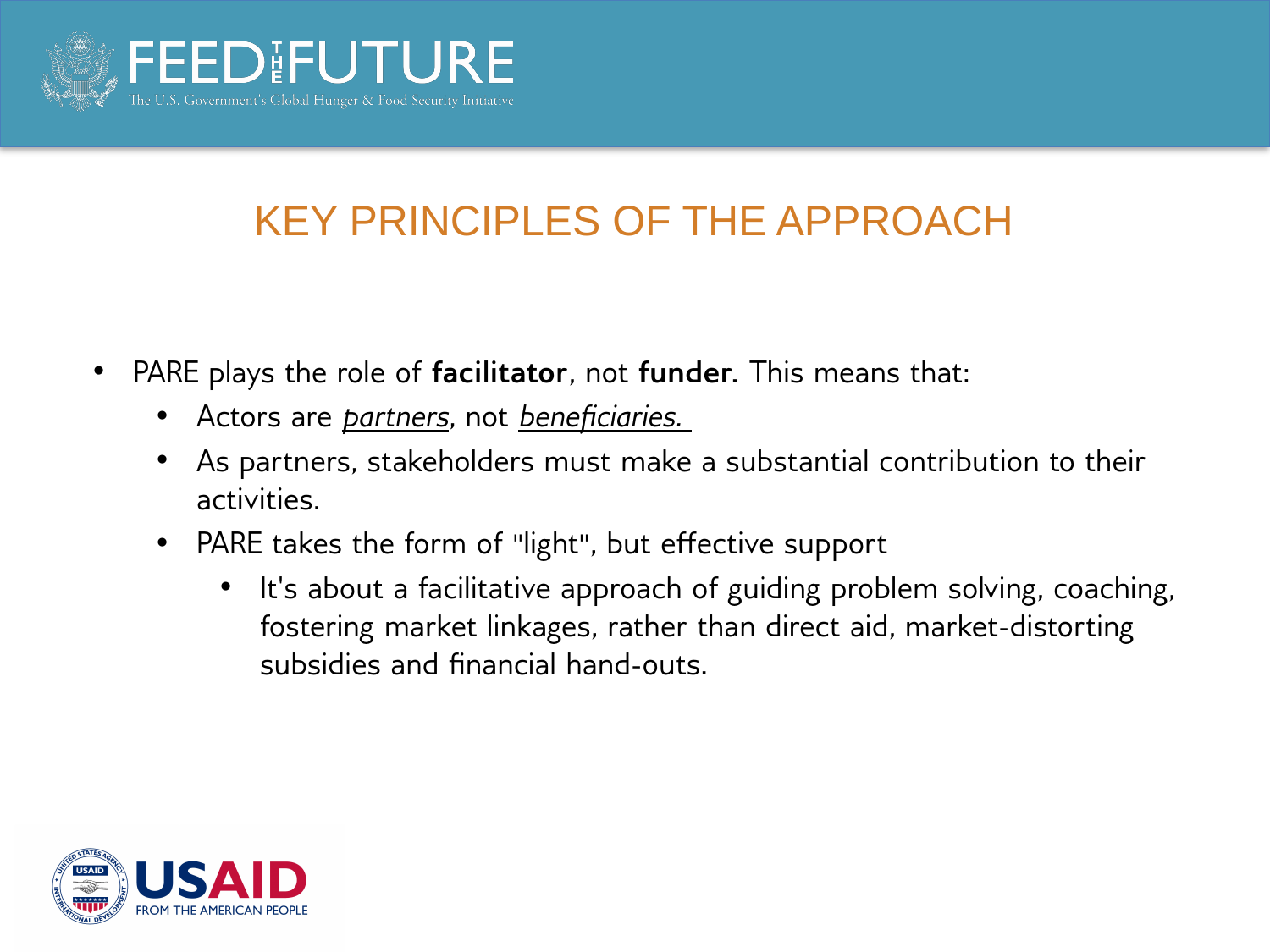

# Key principles of the approach
PARE plays the role of facilitator, not funder. This means that:
Actors are partners, not beneficiaries.
As partners, stakeholders must make a substantial contribution to their activities.
PARE takes the form of "light", but effective support
It's about a facilitative approach of guiding problem solving, coaching, fostering market linkages, rather than direct aid, market-distorting subsidies and financial hand-outs.